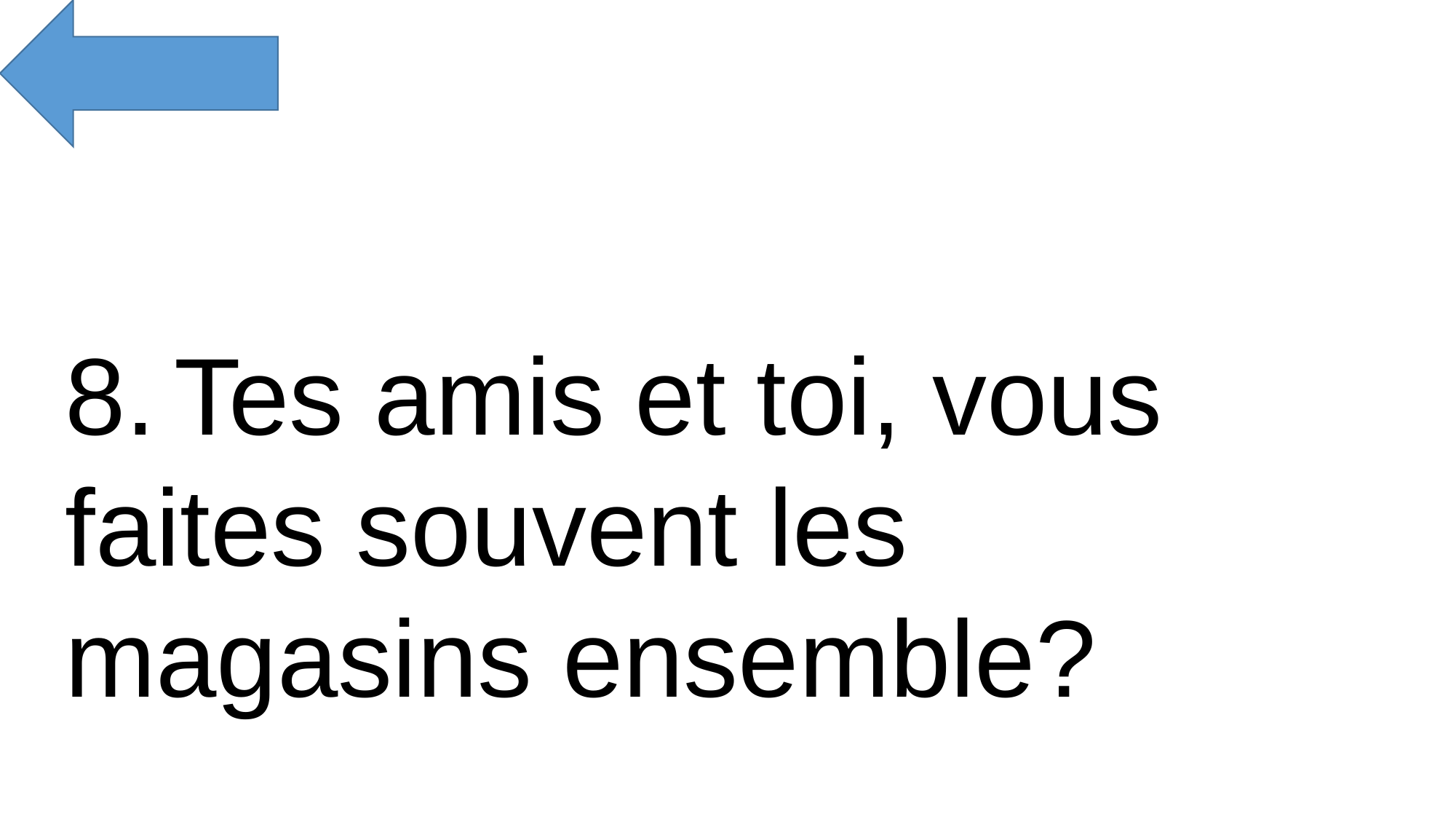

8.	Tes amis et toi, vous faites souvent les magasins ensemble?